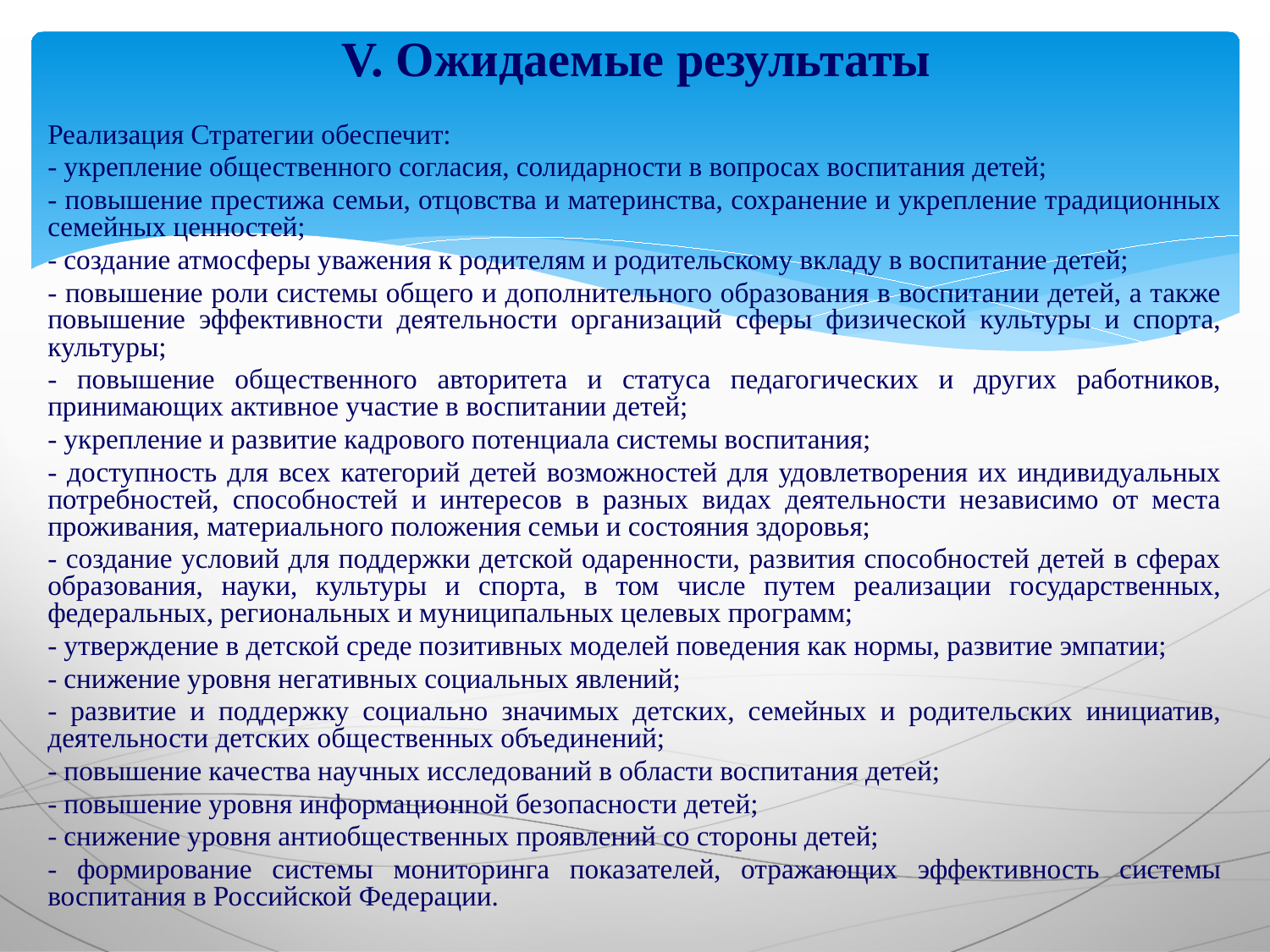

# V. Ожидаемые результаты
Реализация Стратегии обеспечит:
- укрепление общественного согласия, солидарности в вопросах воспитания детей;
- повышение престижа семьи, отцовства и материнства, сохранение и укрепление традиционных семейных ценностей;
- создание атмосферы уважения к родителям и родительскому вкладу в воспитание детей;
- повышение роли системы общего и дополнительного образования в воспитании детей, а также повышение эффективности деятельности организаций сферы физической культуры и спорта, культуры;
- повышение общественного авторитета и статуса педагогических и других работников, принимающих активное участие в воспитании детей;
- укрепление и развитие кадрового потенциала системы воспитания;
- доступность для всех категорий детей возможностей для удовлетворения их индивидуальных потребностей, способностей и интересов в разных видах деятельности независимо от места проживания, материального положения семьи и состояния здоровья;
- создание условий для поддержки детской одаренности, развития способностей детей в сферах образования, науки, культуры и спорта, в том числе путем реализации государственных, федеральных, региональных и муниципальных целевых программ;
- утверждение в детской среде позитивных моделей поведения как нормы, развитие эмпатии;
- снижение уровня негативных социальных явлений;
- развитие и поддержку социально значимых детских, семейных и родительских инициатив, деятельности детских общественных объединений;
- повышение качества научных исследований в области воспитания детей;
- повышение уровня информационной безопасности детей;
- снижение уровня антиобщественных проявлений со стороны детей;
- формирование системы мониторинга показателей, отражающих эффективность системы воспитания в Российской Федерации.